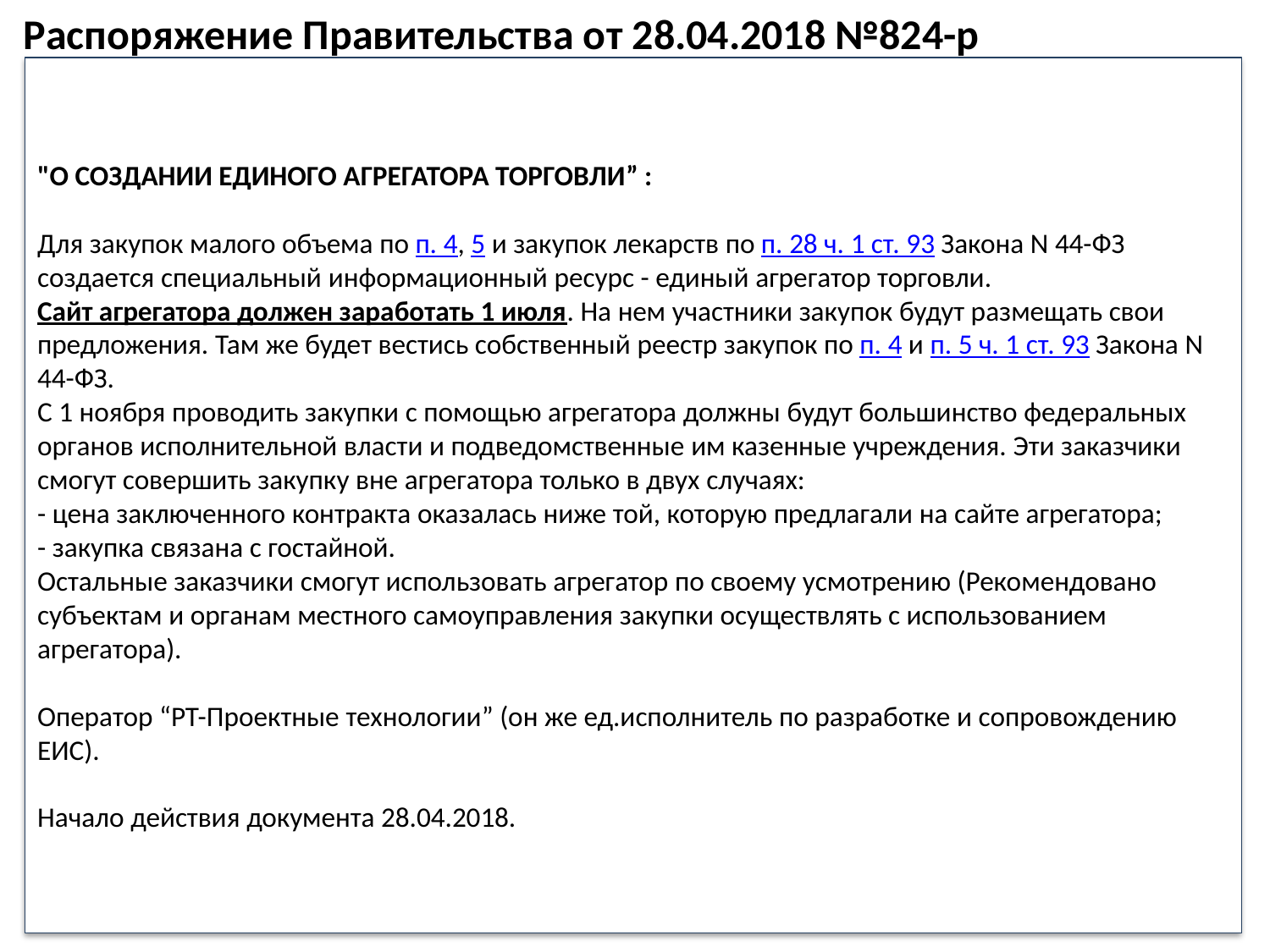

Распоряжение Правительства от 28.04.2018 №824-р

"О СОЗДАНИИ ЕДИНОГО АГРЕГАТОРА ТОРГОВЛИ” :

Для закупок малого объема по п. 4, 5 и закупок лекарств по п. 28 ч. 1 ст. 93 Закона N 44-ФЗ создается специальный информационный ресурс - единый агрегатор торговли.
Сайт агрегатора должен заработать 1 июля. На нем участники закупок будут размещать свои предложения. Там же будет вестись собственный реестр закупок по п. 4 и п. 5 ч. 1 ст. 93 Закона N 44-ФЗ.
С 1 ноября проводить закупки с помощью агрегатора должны будут большинство федеральных органов исполнительной власти и подведомственные им казенные учреждения. Эти заказчики смогут совершить закупку вне агрегатора только в двух случаях:
- цена заключенного контракта оказалась ниже той, которую предлагали на сайте агрегатора;
- закупка связана с гостайной.
Остальные заказчики смогут использовать агрегатор по своему усмотрению (Рекомендовано субъектам и органам местного самоуправления закупки осуществлять с использованием агрегатора).

Оператор “РТ-Проектные технологии” (он же ед.исполнитель по разработке и сопровождению ЕИС).

Начало действия документа 28.04.2018.

39